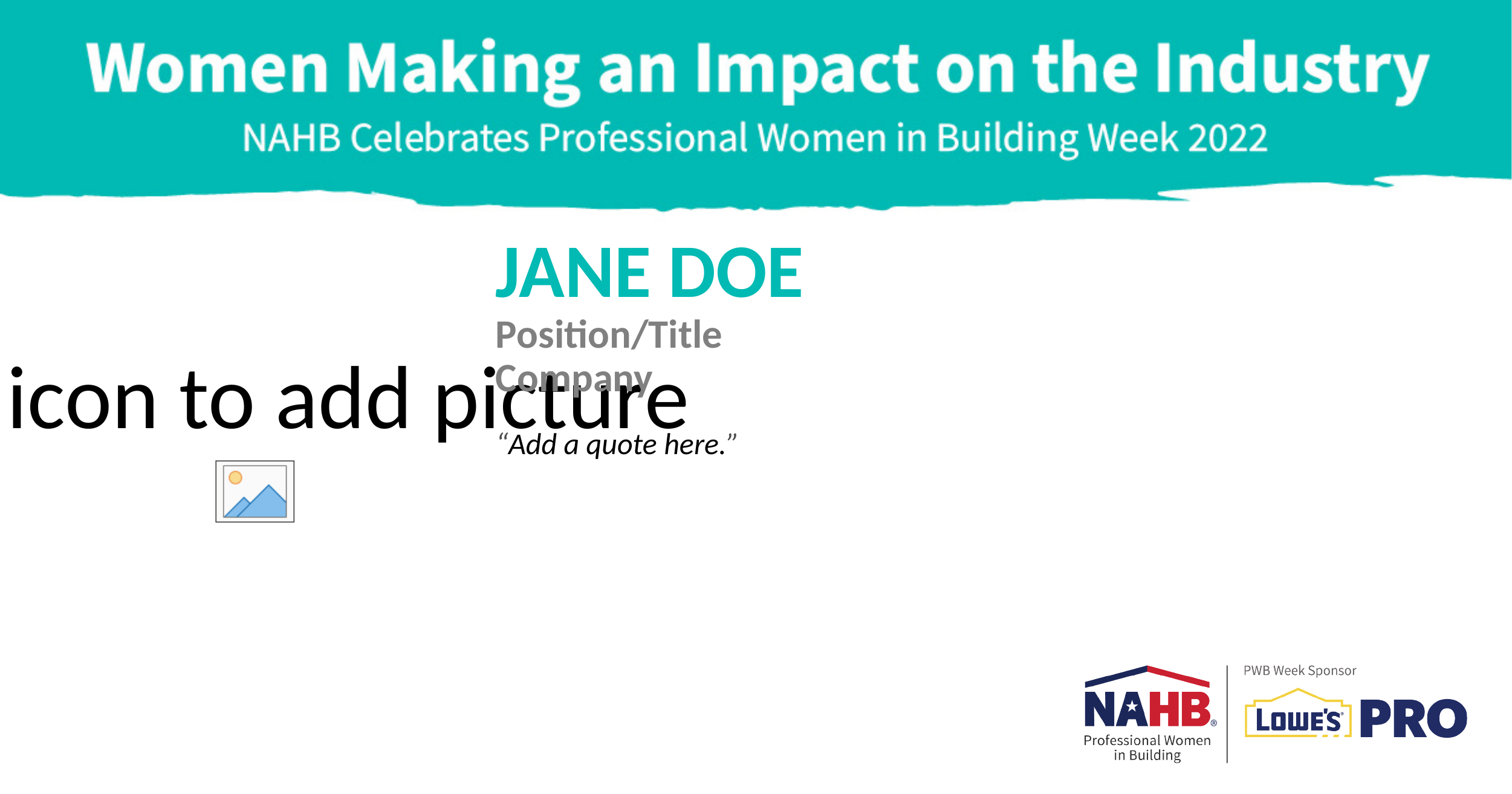

JANE DOE
Position/Title
Company
“Add a quote here.”